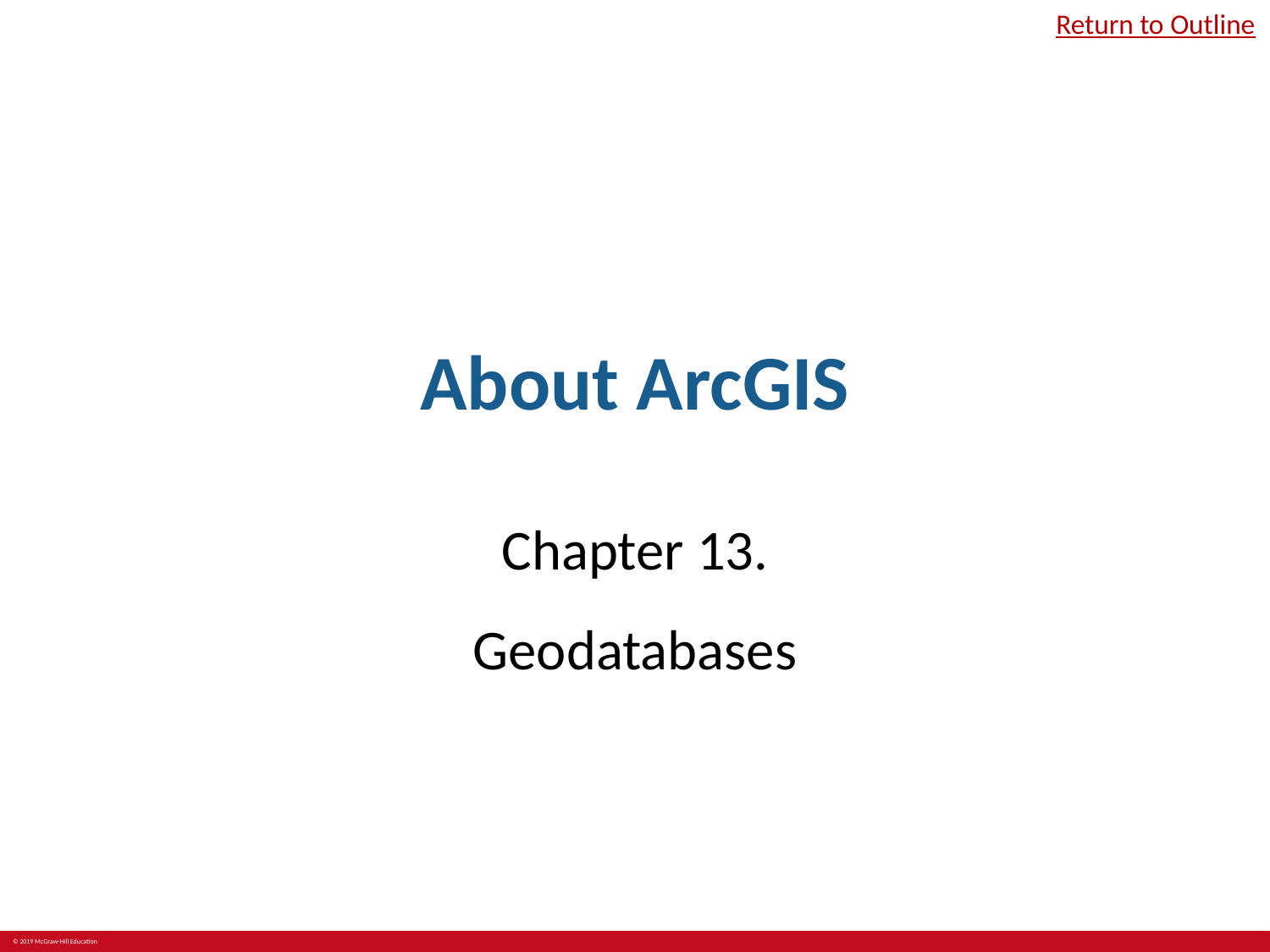

Return to Outline
# About ArcGIS
Chapter 13.
Geodatabases